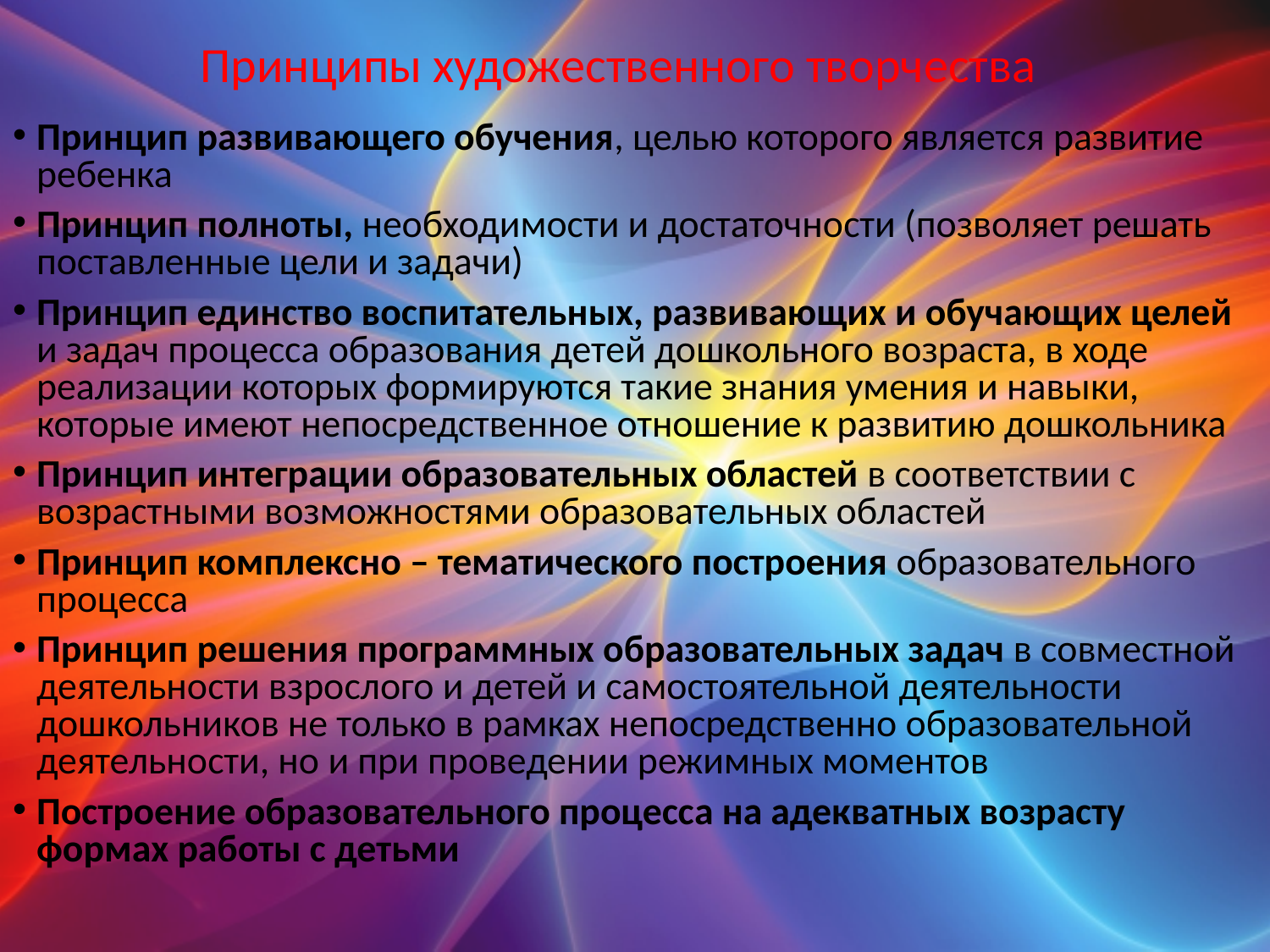

# Принципы художественного творчества
Принцип развивающего обучения, целью которого является развитие ребенка
Принцип полноты, необходимости и достаточности (позволяет решать поставленные цели и задачи)
Принцип единство воспитательных, развивающих и обучающих целей и задач процесса образования детей дошкольного возраста, в ходе реализации которых формируются такие знания умения и навыки, которые имеют непосредственное отношение к развитию дошкольника
Принцип интеграции образовательных областей в соответствии с возрастными возможностями образовательных областей
Принцип комплексно – тематического построения образовательного процесса
Принцип решения программных образовательных задач в совместной деятельности взрослого и детей и самостоятельной деятельности дошкольников не только в рамках непосредственно образовательной деятельности, но и при проведении режимных моментов
Построение образовательного процесса на адекватных возрасту формах работы с детьми